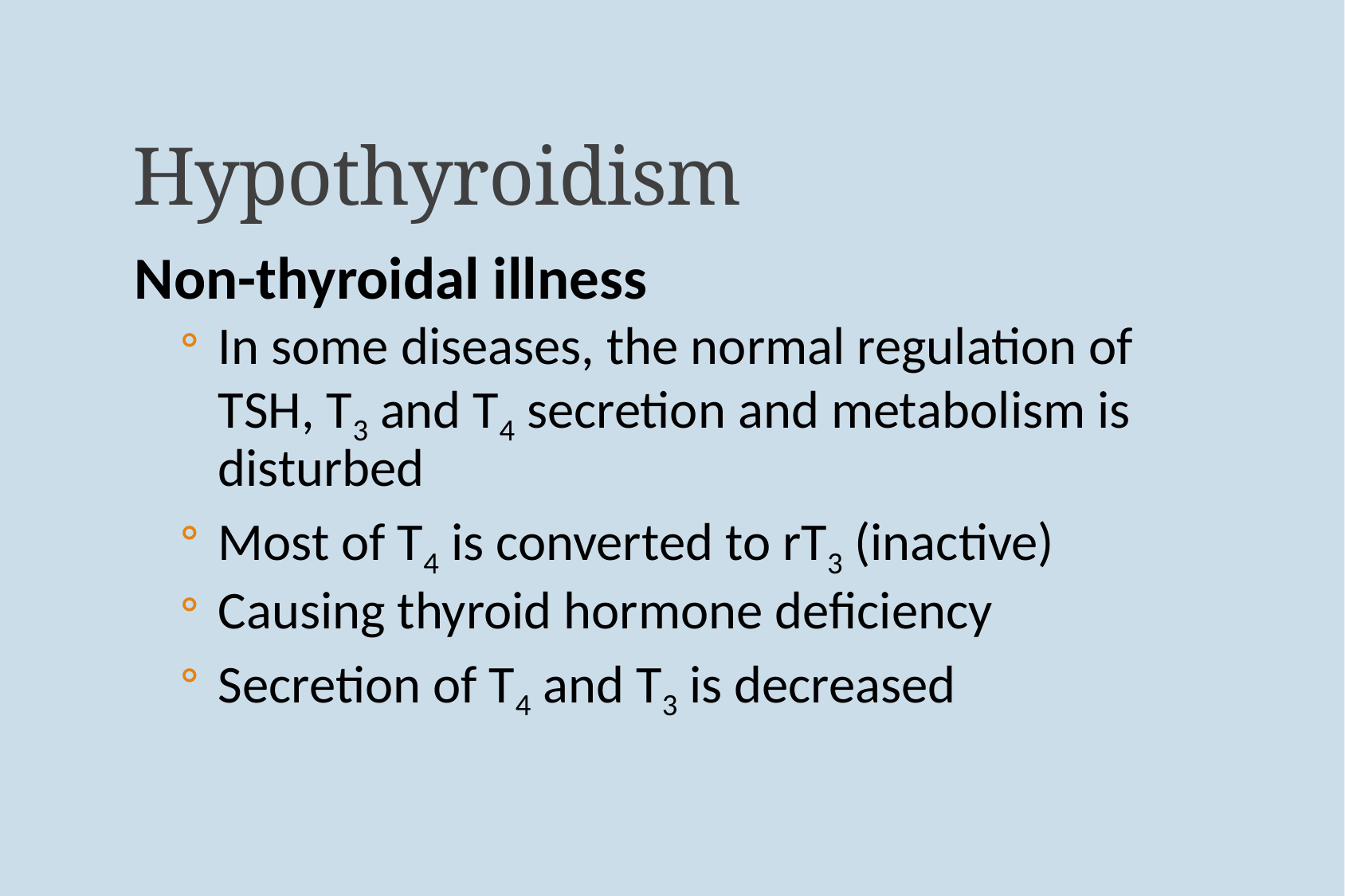

# Hypothyroidism
Non-thyroidal illness
In some diseases, the normal regulation of TSH, T3 and T4 secretion and metabolism is disturbed
Most of T4 is converted to rT3 (inactive)
Causing thyroid hormone deficiency
Secretion of T4 and T3 is decreased